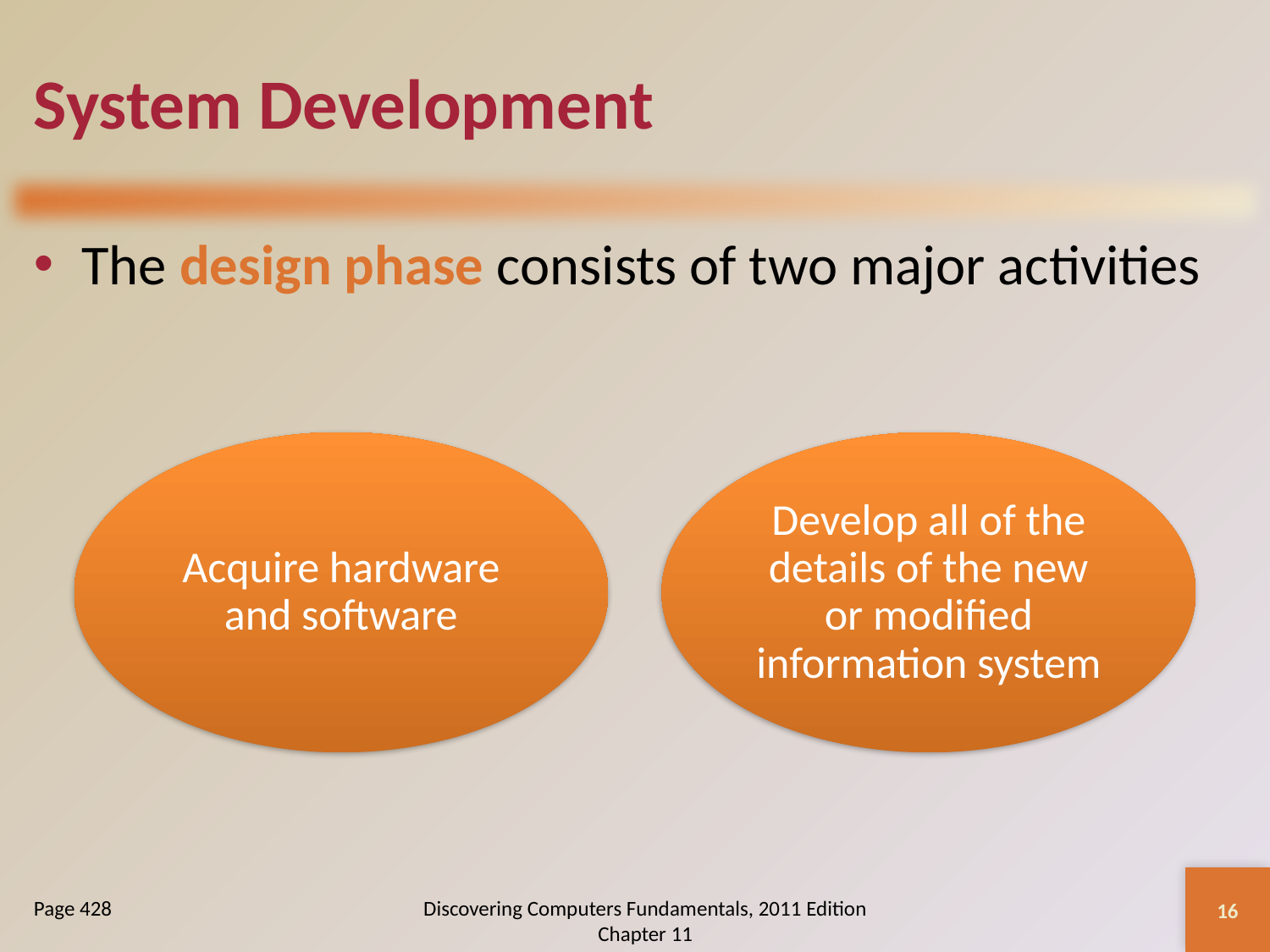

# System Development
The design phase consists of two major activities
Acquire hardware and software
Develop all of the details of the new or modified information system
16
Page 428
Discovering Computers Fundamentals, 2011 Edition Chapter 11